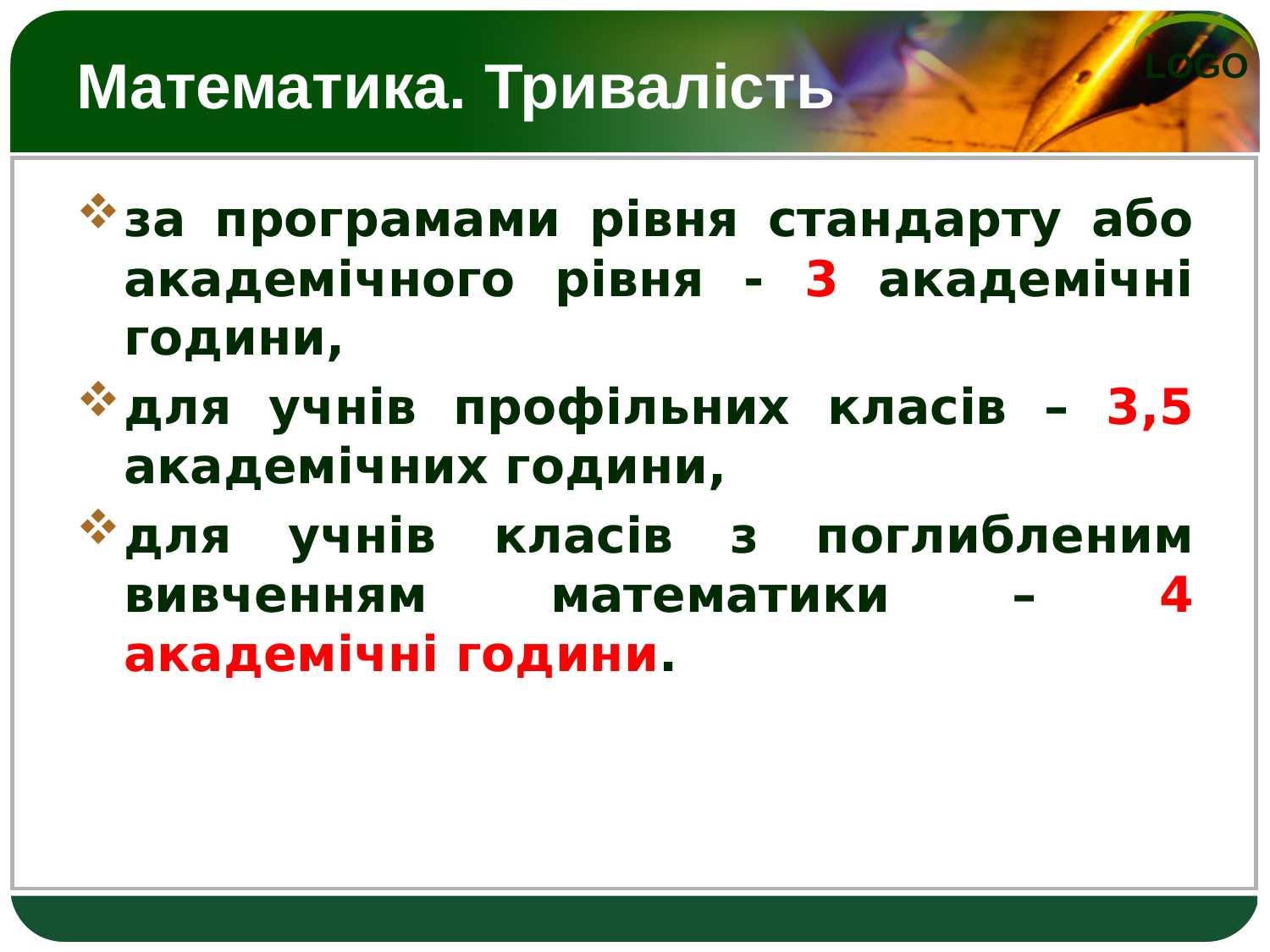

# Математика. Тривалість
за програмами рівня стандарту або академічного рівня - 3 академічні години,
для учнів профільних класів – 3,5 академічних години,
для учнів класів з поглибленим вивченням математики – 4 академічні години.